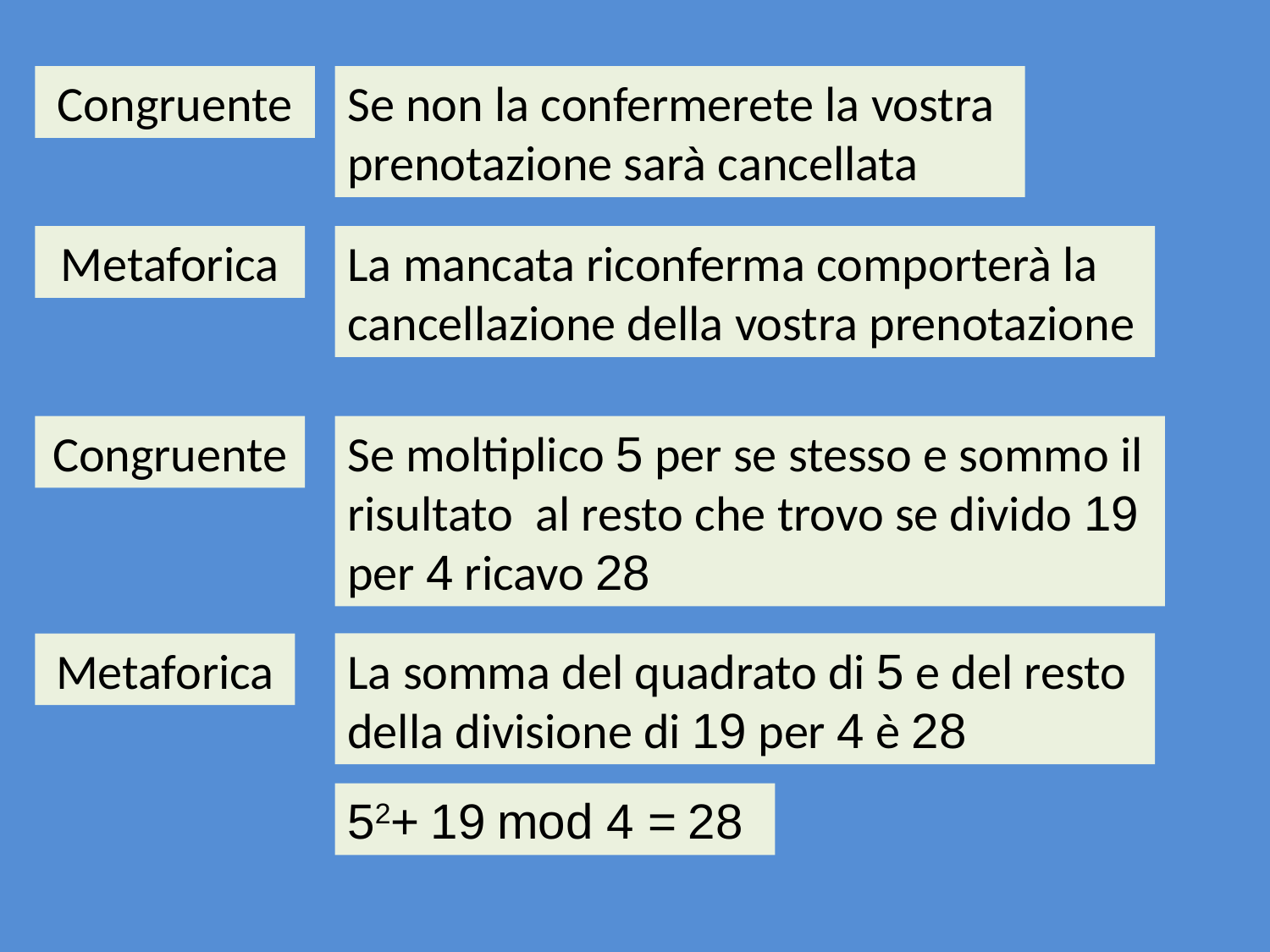

Congruente
Se non la confermerete la vostra prenotazione sarà cancellata
Metaforica
La mancata riconferma comporterà la cancellazione della vostra prenotazione
Congruente
Se moltiplico 5 per se stesso e sommo il risultato  al resto che trovo se divido 19 per 4 ricavo 28
Metaforica
La somma del quadrato di 5 e del resto della divisione di 19 per 4 è 28
52+ 19 mod 4 = 28